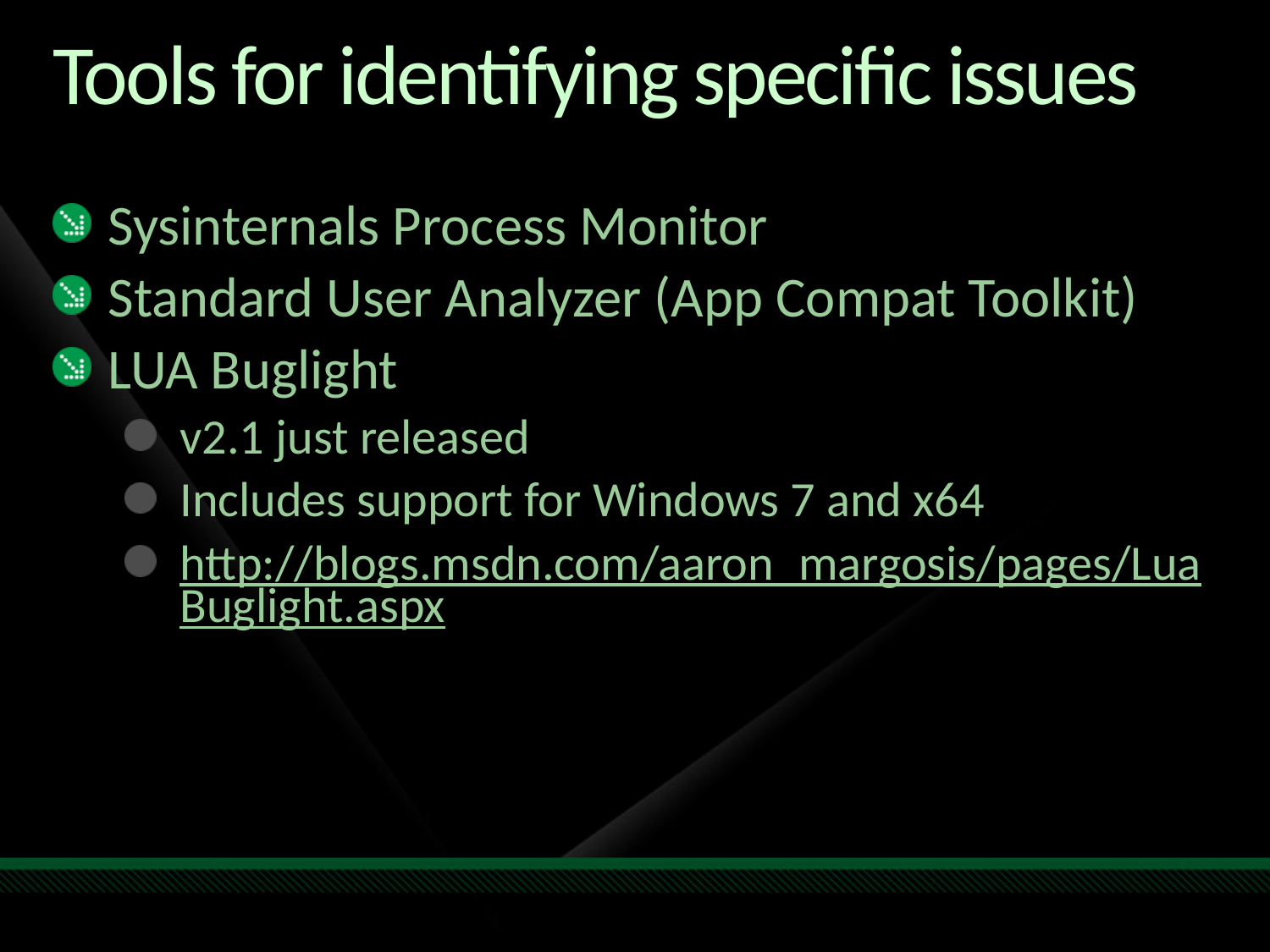

# Tools for identifying specific issues
Sysinternals Process Monitor
Standard User Analyzer (App Compat Toolkit)
LUA Buglight
v2.1 just released
Includes support for Windows 7 and x64
http://blogs.msdn.com/aaron_margosis/pages/LuaBuglight.aspx